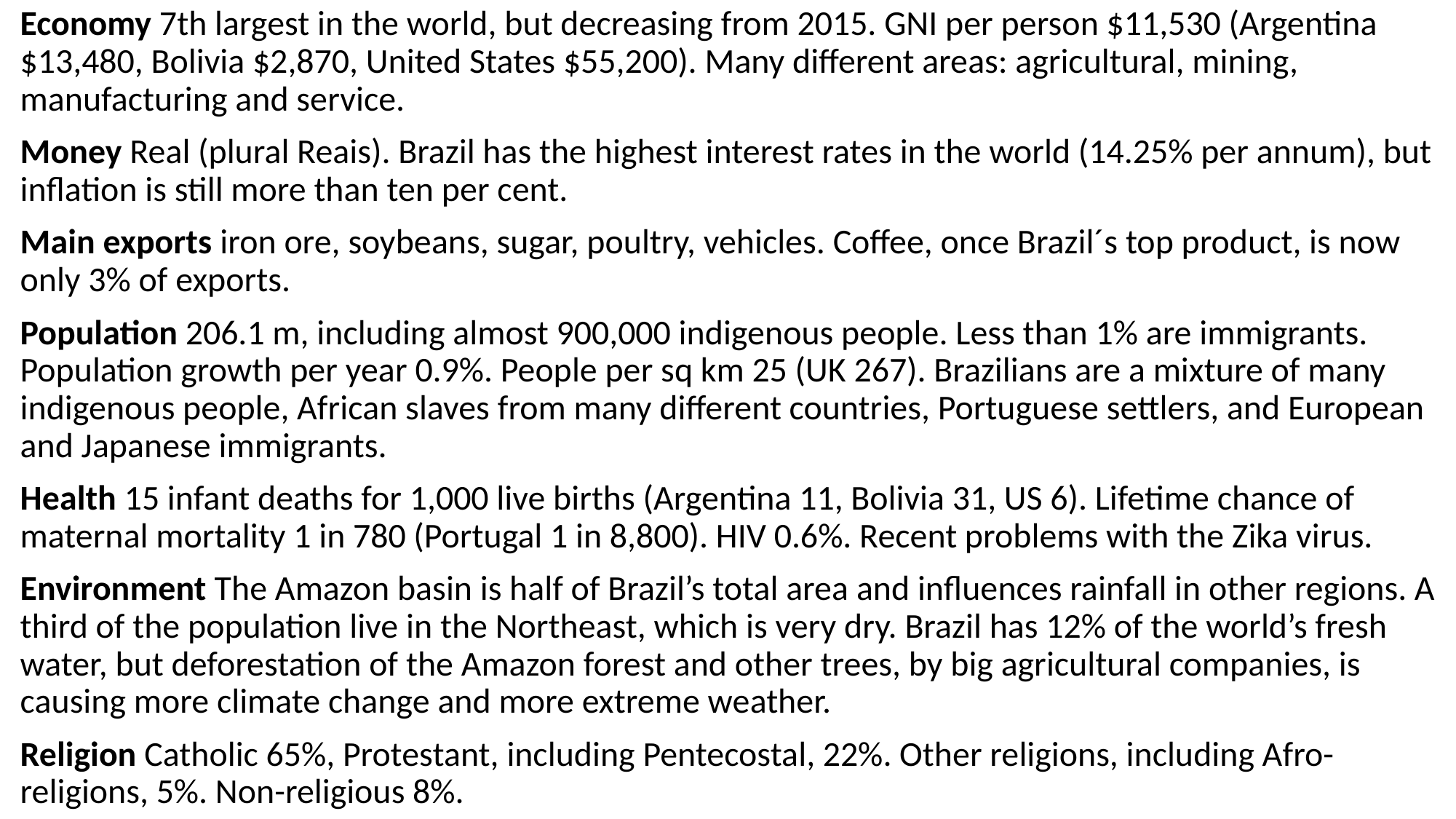

Economy 7th largest in the world, but decreasing from 2015. GNI per person $11,530 (Argentina $13,480, Bolivia $2,870, United States $55,200). Many different areas: agricultural, mining, manufacturing and service.
Money Real (plural Reais). Brazil has the highest interest rates in the world (14.25% per annum), but inflation is still more than ten per cent.
Main exports iron ore, soybeans, sugar, poultry, vehicles. Coffee, once Brazil´s top product, is now only 3% of exports.
Population 206.1 m, including almost 900,000 indigenous people. Less than 1% are immigrants. Population growth per year 0.9%. People per sq km 25 (UK 267). Brazilians are a mixture of many indigenous people, African slaves from many different countries, Portuguese settlers, and European and Japanese immigrants.
Health 15 infant deaths for 1,000 live births (Argentina 11, Bolivia 31, US 6). Lifetime chance of maternal mortality 1 in 780 (Portugal 1 in 8,800). HIV 0.6%. Recent problems with the Zika virus.
Environment The Amazon basin is half of Brazil’s total area and influences rainfall in other regions. A third of the population live in the Northeast, which is very dry. Brazil has 12% of the world’s fresh water, but deforestation of the Amazon forest and other trees, by big agricultural companies, is causing more climate change and more extreme weather.
Religion Catholic 65%, Protestant, including Pentecostal, 22%. Other religions, including Afro-religions, 5%. Non-religious 8%.